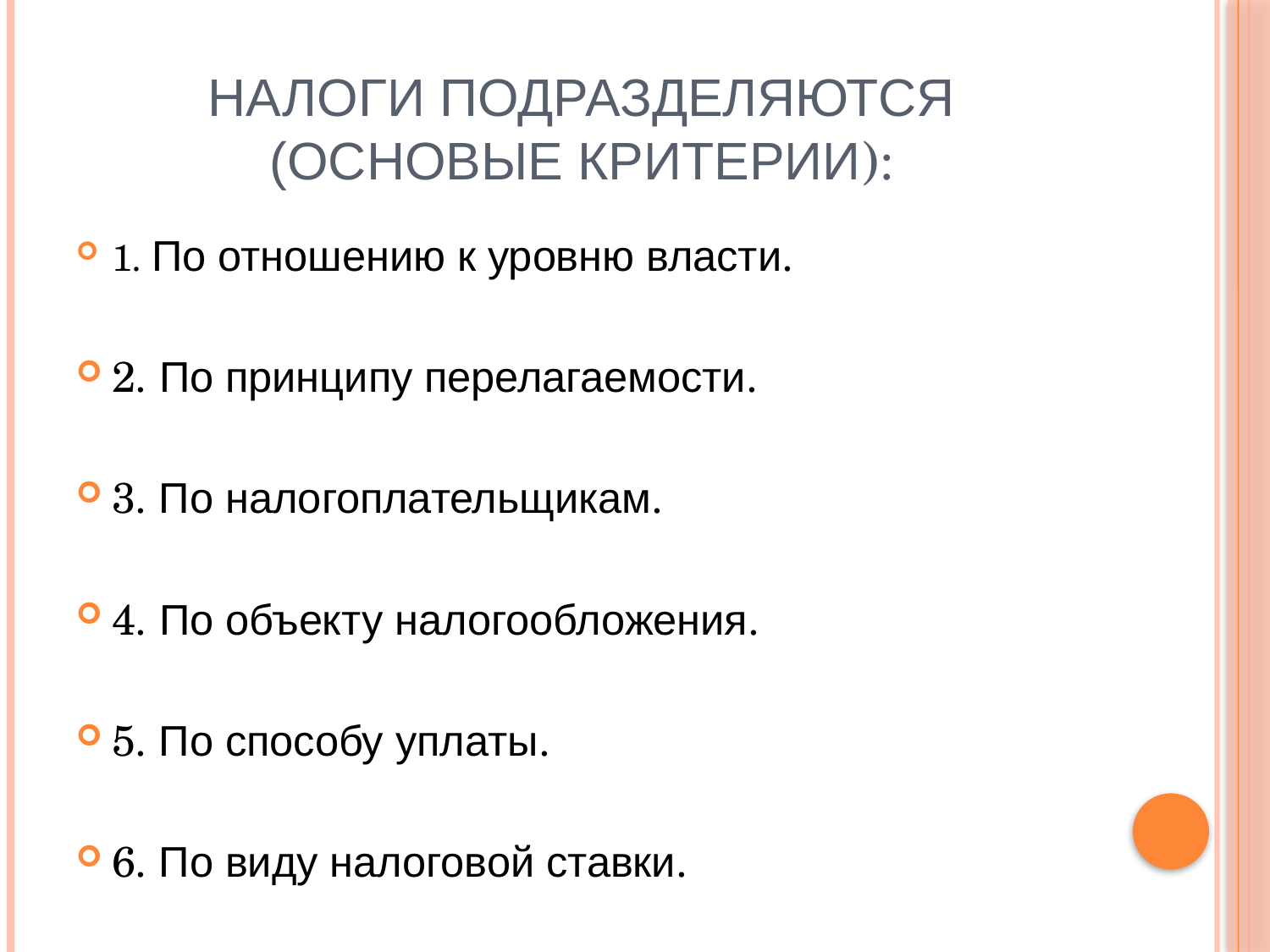

# Налоги подразделяются (основые критерии):
1. По отношению к уровню власти.

2. По принципу перелагаемости.

3. По налогоплательщикам.

4. По объекту налогообложения.

5. По способу уплаты.

6. По виду налоговой ставки.